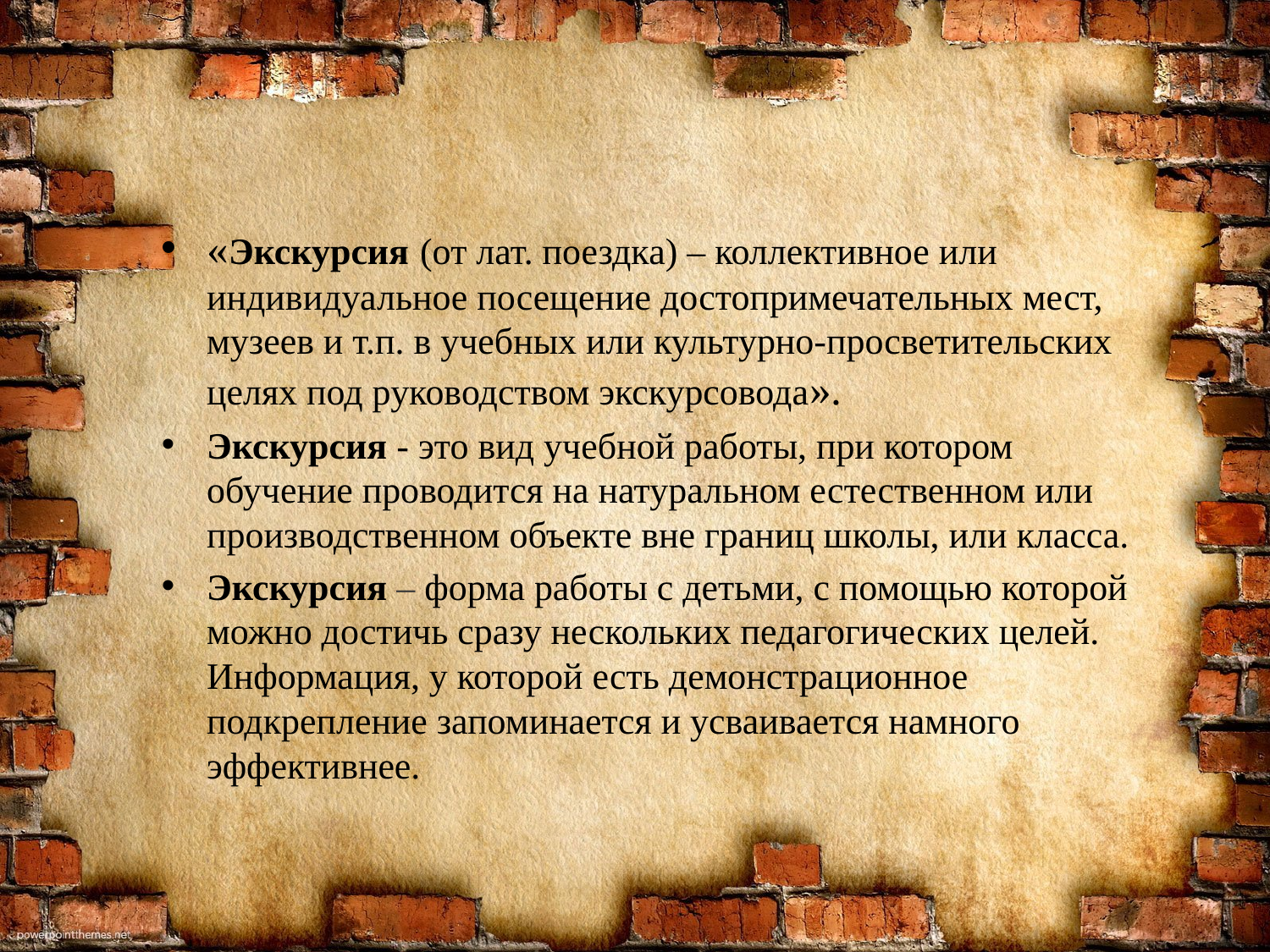

«Экскурсия (от лат. поездка) – коллективное или индивидуальное посещение достопримечательных мест, музеев и т.п. в учебных или культурно-просветительских целях под руководством экскурсовода».
Экскурсия - это вид учебной работы, при котором обучение проводится на натуральном естественном или производственном объекте вне границ школы, или класса.
Экскурсия – форма работы с детьми, с помощью которой можно достичь сразу нескольких педагогических целей. Информация, у которой есть демонстрационное подкрепление запоминается и усваивается намного эффективнее.